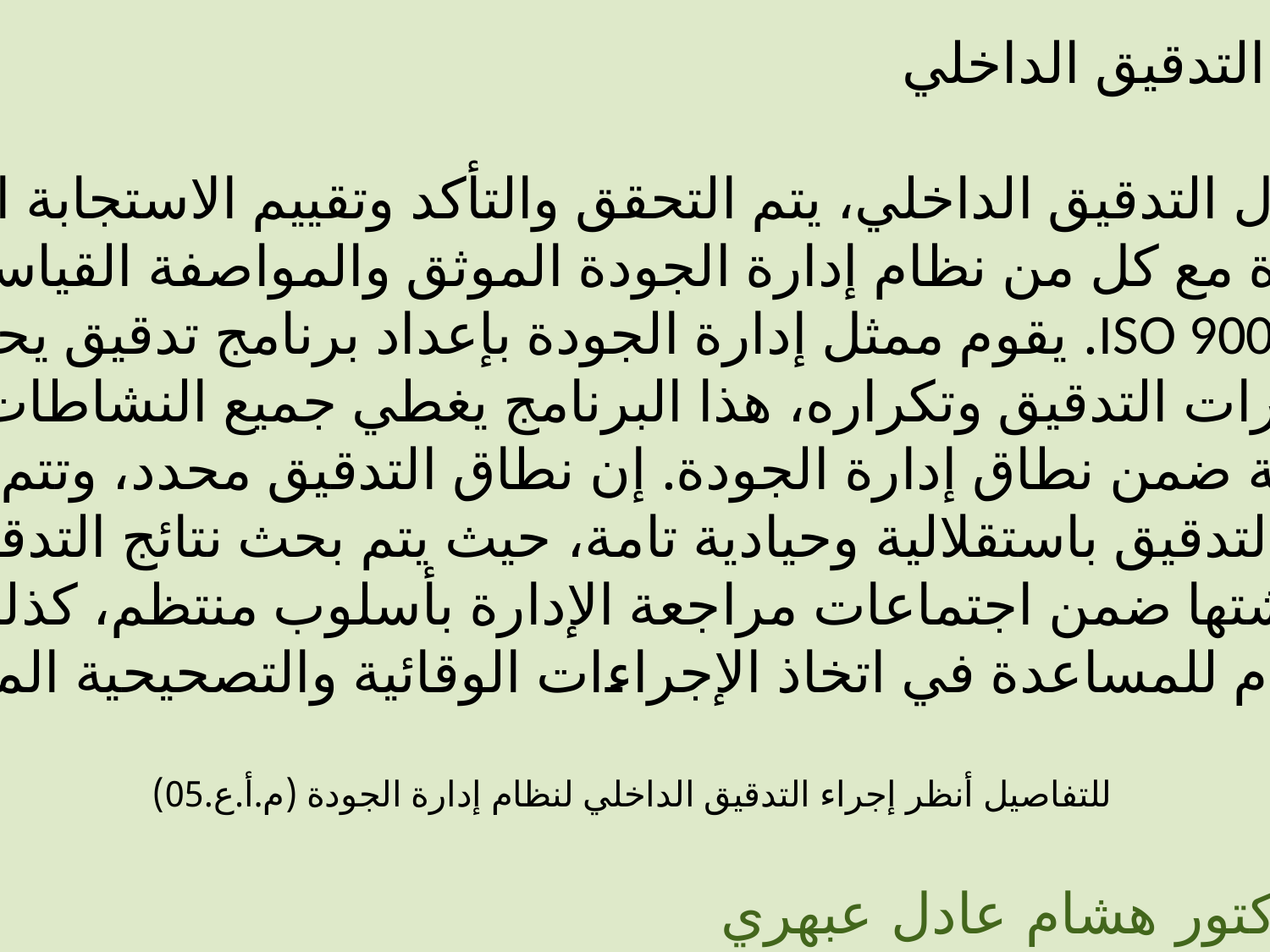

2-2-8) التدقيق الداخلي

من خلال التدقيق الداخلي، يتم التحقق والتأكد وتقييم الاستجابة الداخلية
 للعمادة مع كل من نظام إدارة الجودة الموثق والمواصفة القياسية
ISO 9001:2008. يقوم ممثل إدارة الجودة بإعداد برنامج تدقيق يحدد
 فيه فترات التدقيق وتكراره، هذا البرنامج يغطي جميع النشاطات
 الموثقة ضمن نطاق إدارة الجودة. إن نطاق التدقيق محدد، وتتم
عملية التدقيق باستقلالية وحيادية تامة، حيث يتم بحث نتائج التدقيق
 ومناقشتها ضمن اجتماعات مراجعة الإدارة بأسلوب منتظم، كذلك
 تستخدم للمساعدة في اتخاذ الإجراءات الوقائية والتصحيحية المناسبة.

للتفاصيل أنظر إجراء التدقيق الداخلي لنظام إدارة الجودة (م.أ.ع.05)
الدكتور هشام عادل عبهري